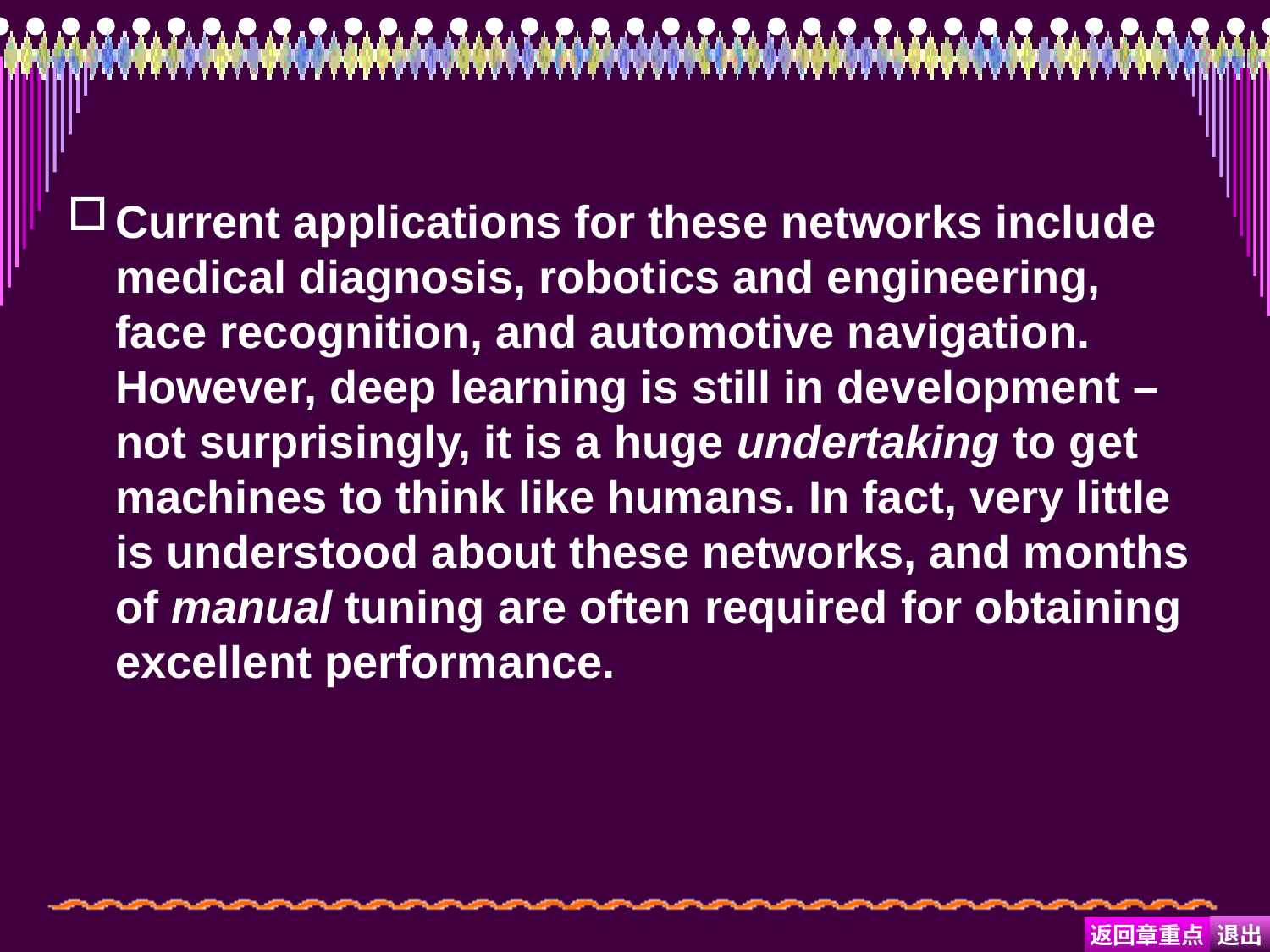

#
Current applications for these networks include medical diagnosis, robotics and engineering, face recognition, and automotive navigation. However, deep learning is still in development – not surprisingly, it is a huge undertaking to get machines to think like humans. In fact, very little is understood about these networks, and months of manual tuning are often required for obtaining excellent performance.